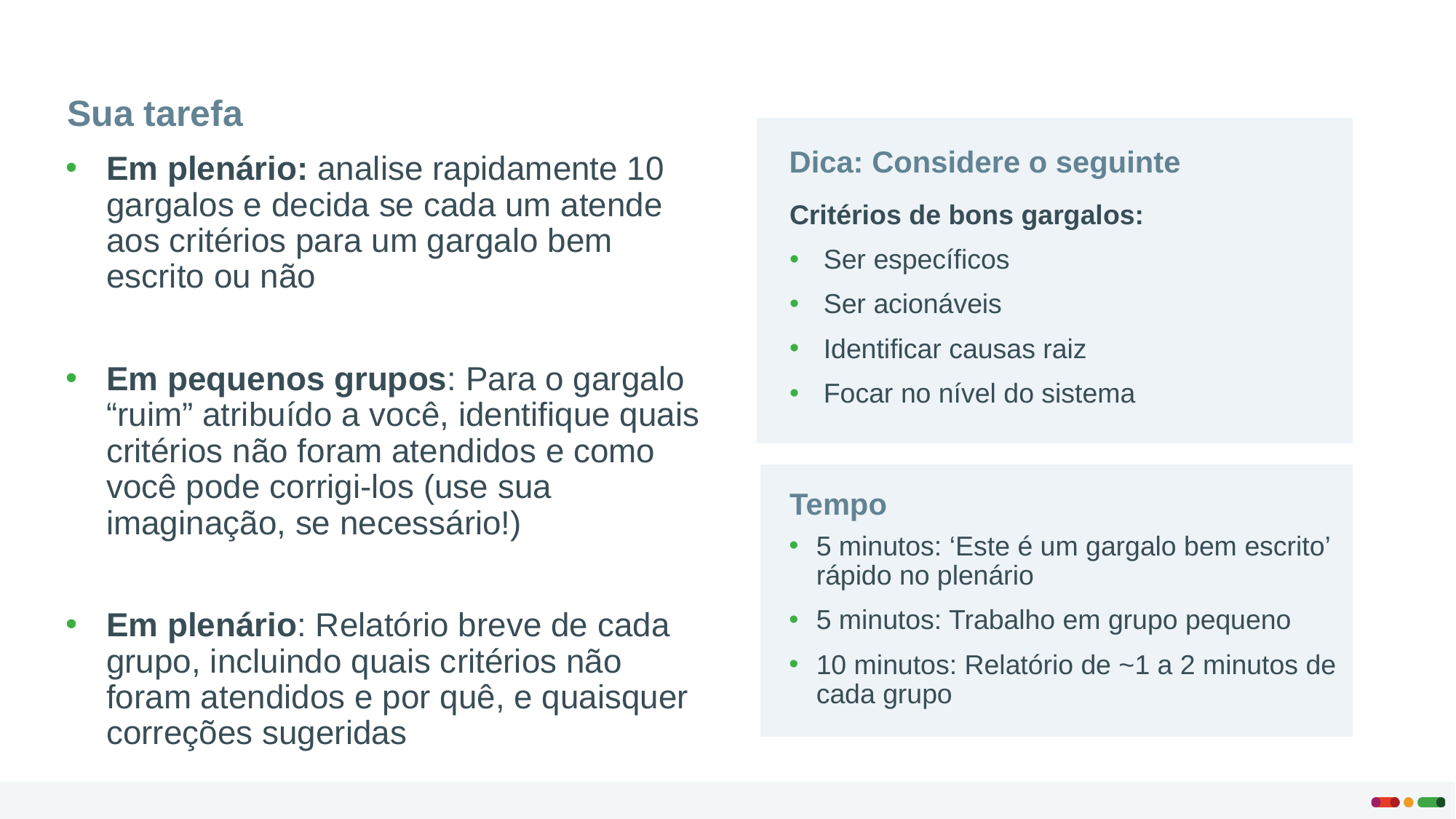

Sua tarefa
Dica: Considere o seguinte

Em plenário: analise rapidamente 10 gargalos e decida se cada um atende aos critérios para um gargalo bem escrito ou não

Em pequenos grupos: Para o gargalo “ruim” atribuído a você, identifique quais critérios não foram atendidos e como você pode corrigi-los (use sua imaginação, se necessário!)

Em plenário: Relatório breve de cada grupo, incluindo quais critérios não foram atendidos e por quê, e quaisquer correções sugeridas
Critérios de bons gargalos:
Ser específicos
Ser acionáveis
Identificar causas raiz
Focar no nível do sistema

Tempo
5 minutos: ‘Este é um gargalo bem escrito’ rápido no plenário
5 minutos: Trabalho em grupo pequeno
10 minutos: Relatório de ~1 a 2 minutos de cada grupo